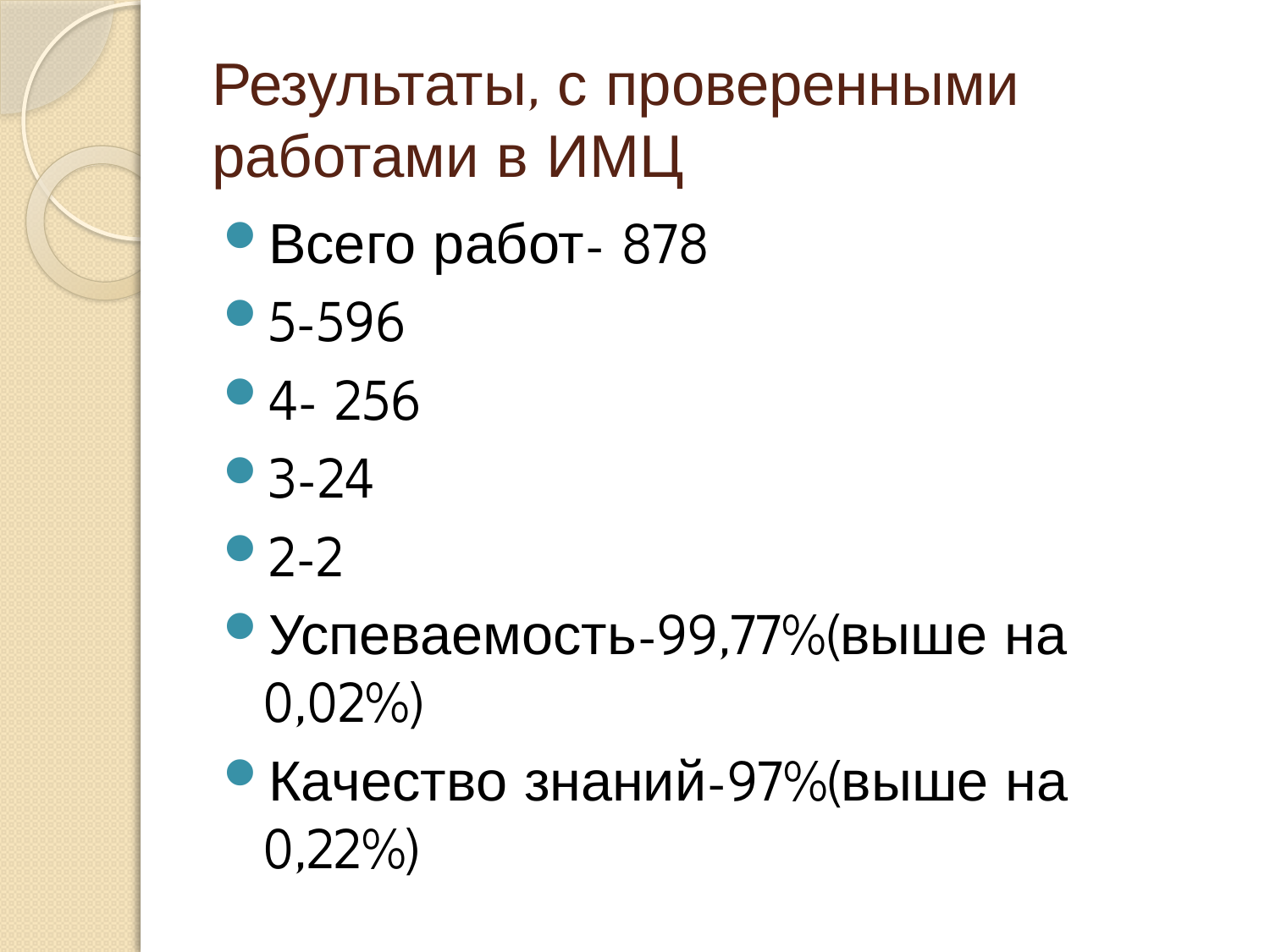

# Результаты, с проверенными работами в ИМЦ
Всего работ- 878
5-596
4- 256
3-24
2-2
Успеваемость-99,77%(выше на 0,02%)
Качество знаний-97%(выше на 0,22%)